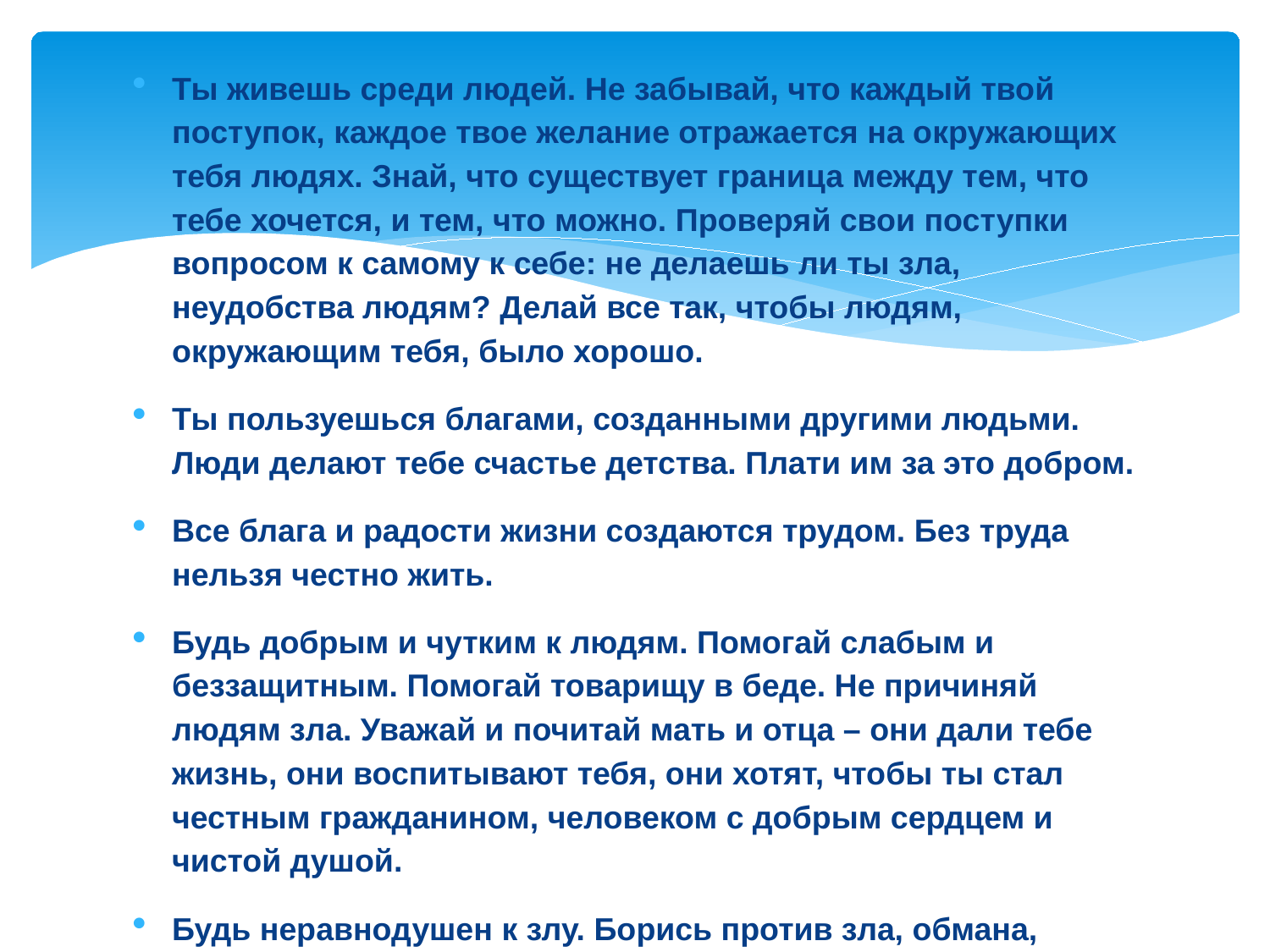

#
Ты живешь среди людей. Не забывай, что каждый твой поступок, каждое твое желание отражается на окружающих тебя людях. Знай, что существует граница между тем, что тебе хочется, и тем, что можно. Проверяй свои поступки вопросом к самому к себе: не делаешь ли ты зла, неудобства людям? Делай все так, чтобы людям, окружающим тебя, было хорошо.
Ты пользуешься благами, созданными другими людьми. Люди делают тебе счастье детства. Плати им за это добром.
Все блага и радости жизни создаются трудом. Без труда нельзя честно жить.
Будь добрым и чутким к людям. Помогай слабым и беззащитным. Помогай товарищу в беде. Не причиняй людям зла. Уважай и почитай мать и отца – они дали тебе жизнь, они воспитывают тебя, они хотят, чтобы ты стал честным гражданином, человеком с добрым сердцем и чистой душой.
Будь неравнодушен к злу. Борись против зла, обмана, несправедливости.
Будь непримиримым к тому, кто стремится жить за счет других людей, причиняет зло другим людям, обкрадывает общество.